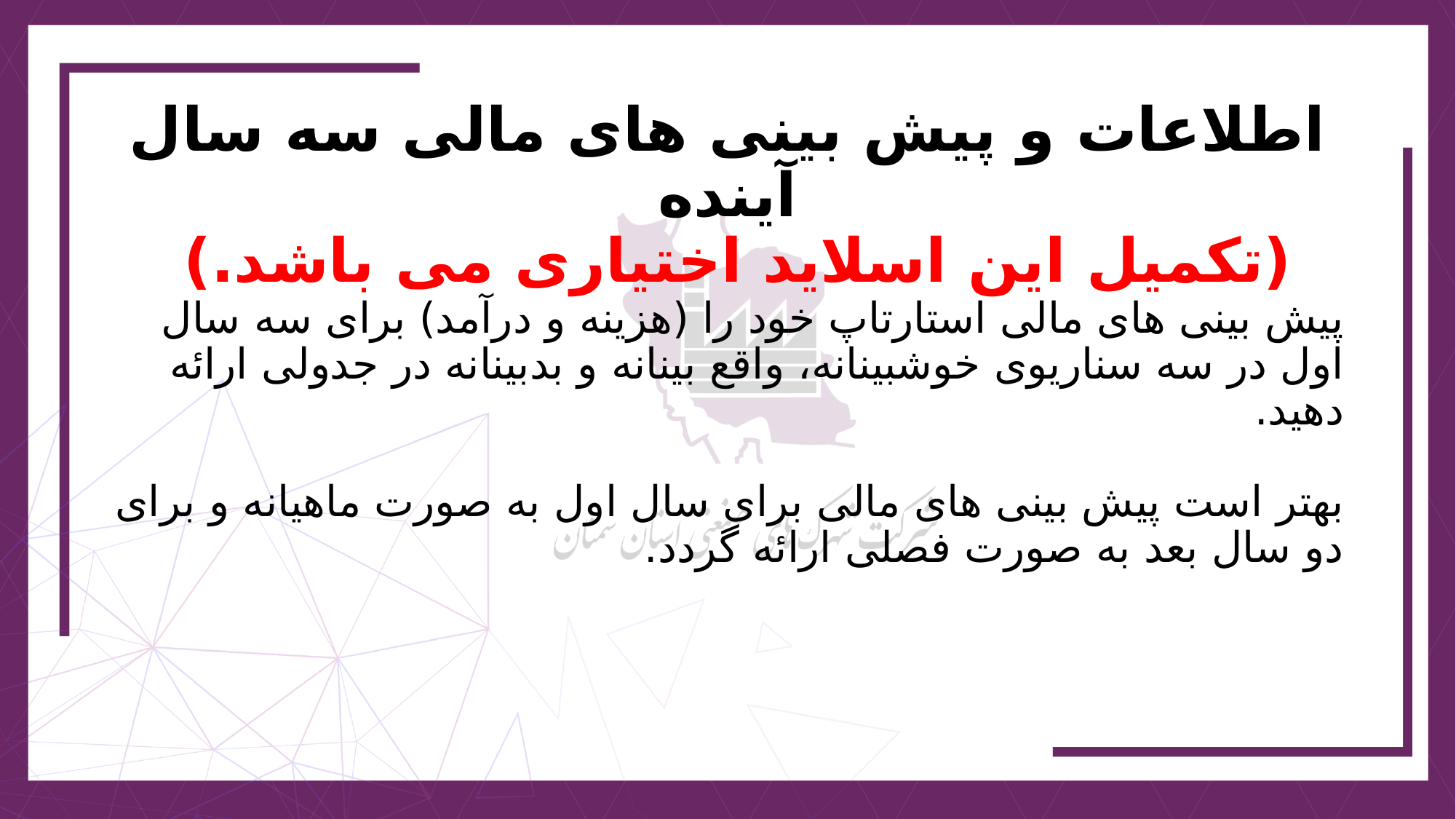

اطلاعات و پيش بينی های مالی سه سال آينده
(تکميل اين اسلايد اختياری می باشد.)
# پيش بينی های مالی استارتاپ خود را (هزينه و درآمد) برای سه سال اول در سه سناريوی خوشبينانه، واقع بينانه و بدبينانه در جدولی ارائه دهيد. بهتر است پيش بينی های مالی برای سال اول به صورت ماهيانه و برای دو سال بعد به صورت فصلی ارائه گردد.